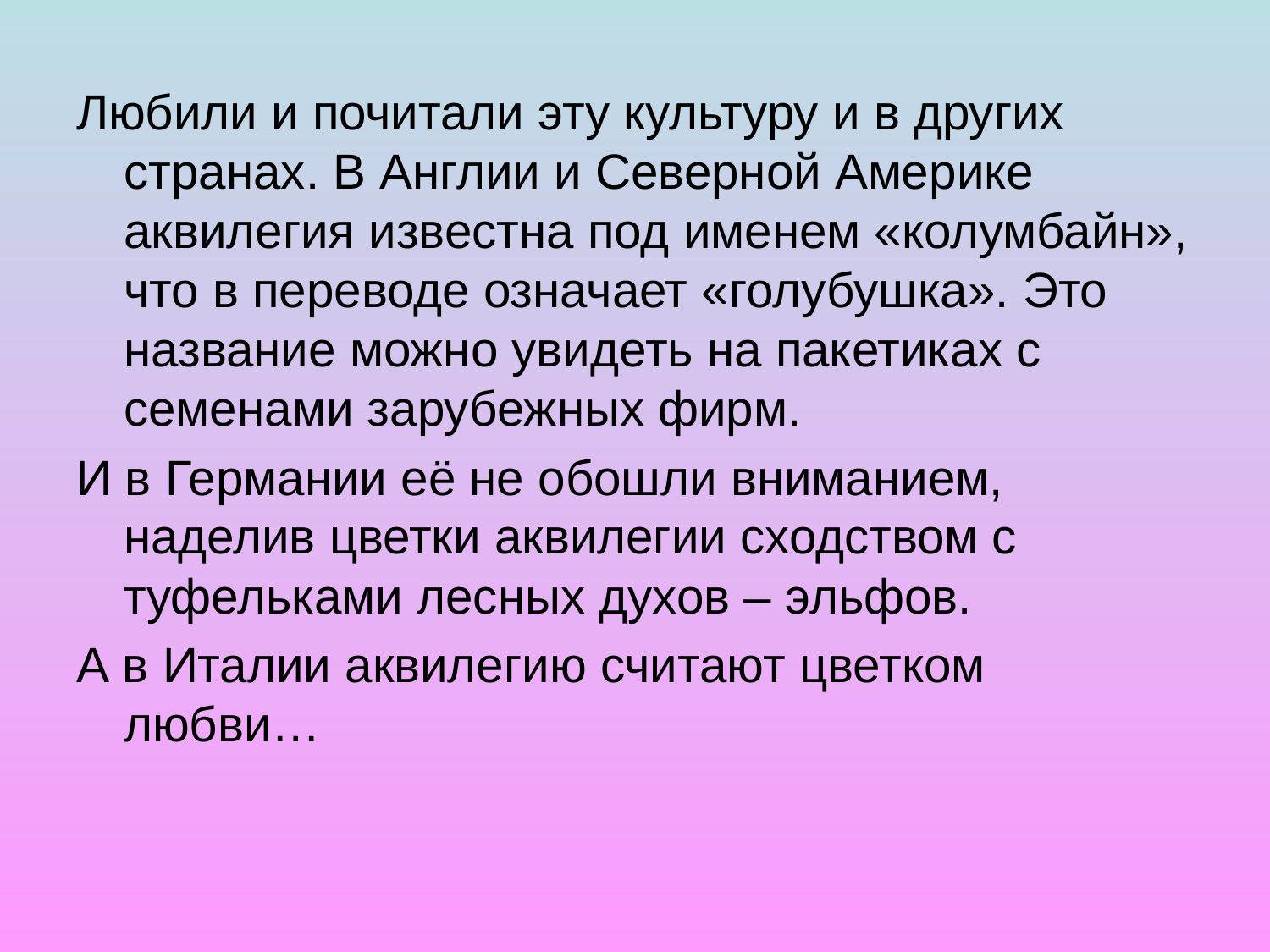

#
Любили и почитали эту культуру и в других странах. В Англии и Северной Америке аквилегия известна под именем «колумбайн», что в переводе означает «голубушка». Это название можно увидеть на пакетиках с семенами зарубежных фирм.
И в Германии её не обошли вниманием, наделив цветки аквилегии сходством с туфельками лесных духов – эльфов.
А в Италии аквилегию считают цветком любви…